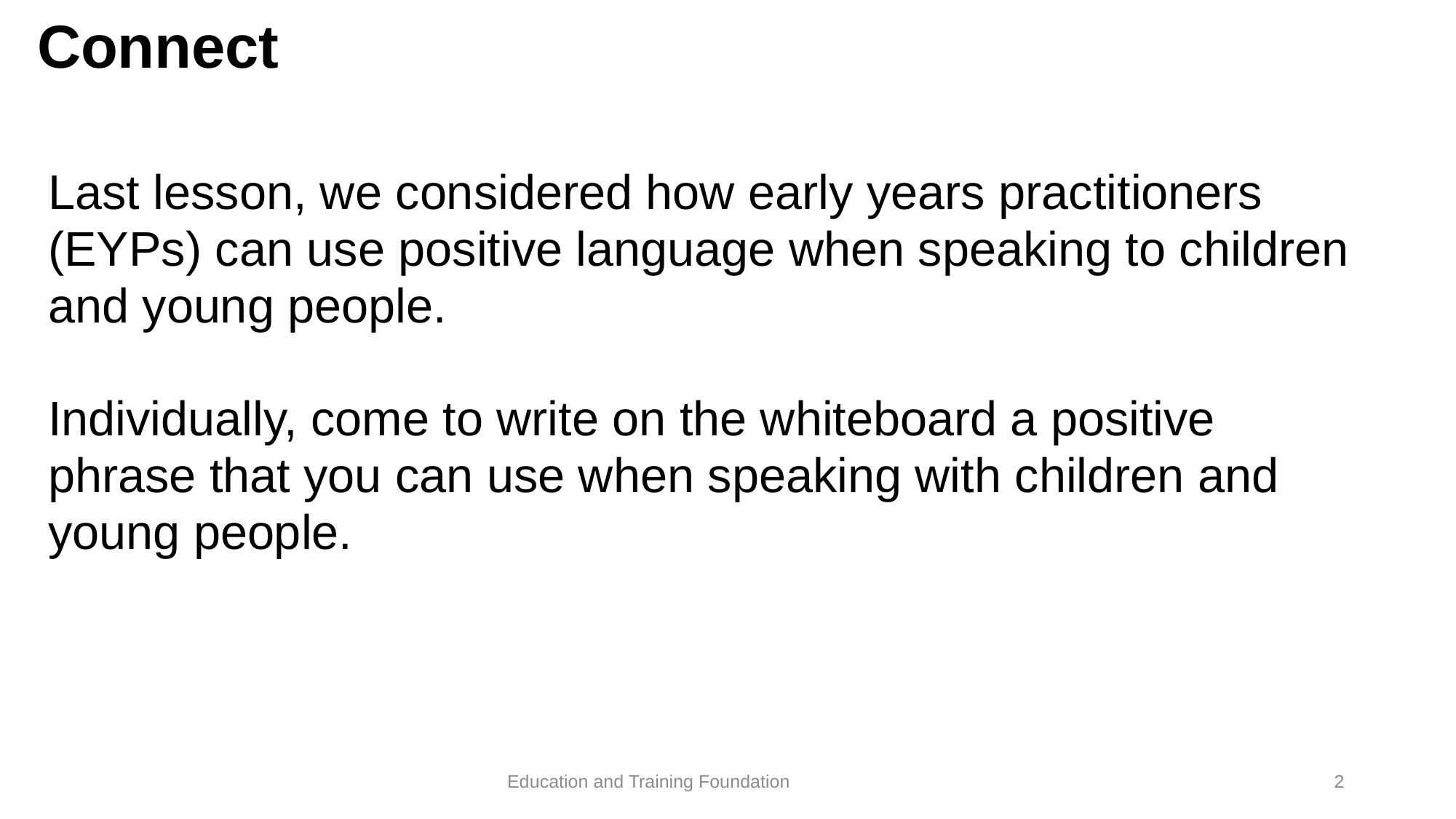

# Connect
Last lesson, we considered how early years practitioners (EYPs) can use positive language when speaking to children and young people.

Individually, come to write on the whiteboard a positive phrase that you can use when speaking with children and young people.

2
Education and Training Foundation